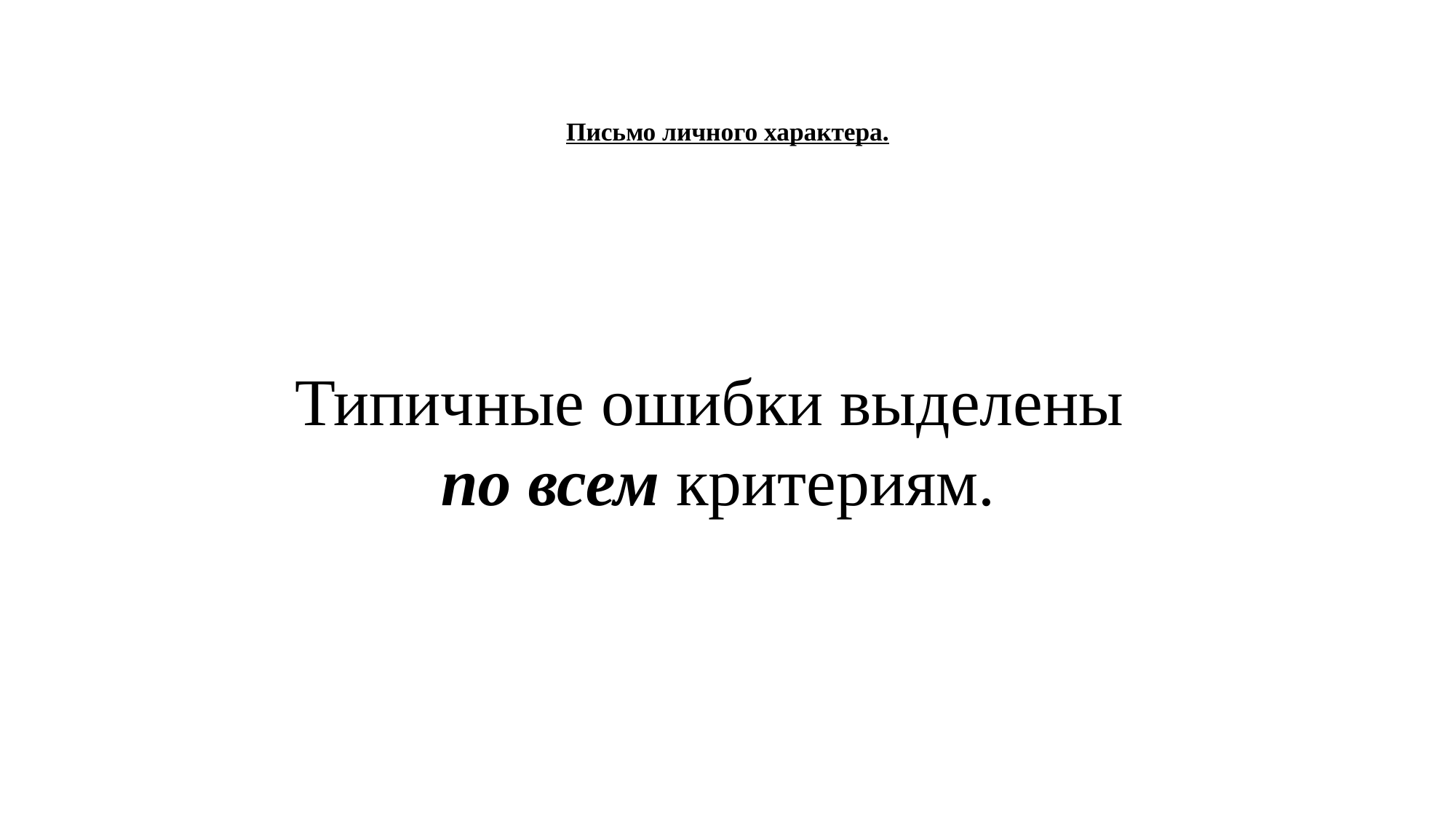

# Письмо личного характера.
Типичные ошибки выделены  по всем критериям.